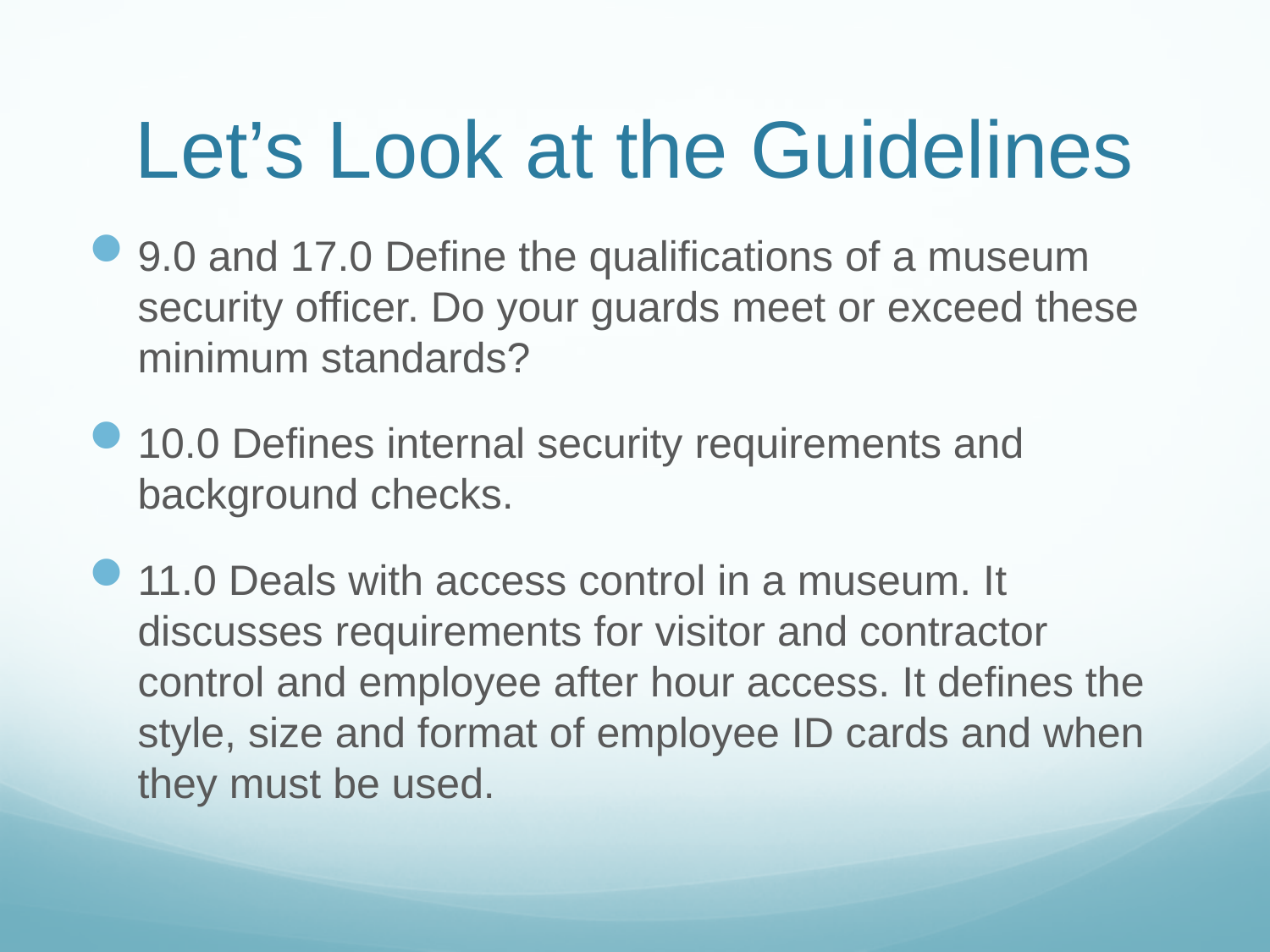

# Let’s Look at the Guidelines
9.0 and 17.0 Define the qualifications of a museum security officer. Do your guards meet or exceed these minimum standards?
10.0 Defines internal security requirements and background checks.
11.0 Deals with access control in a museum. It discusses requirements for visitor and contractor control and employee after hour access. It defines the style, size and format of employee ID cards and when they must be used.